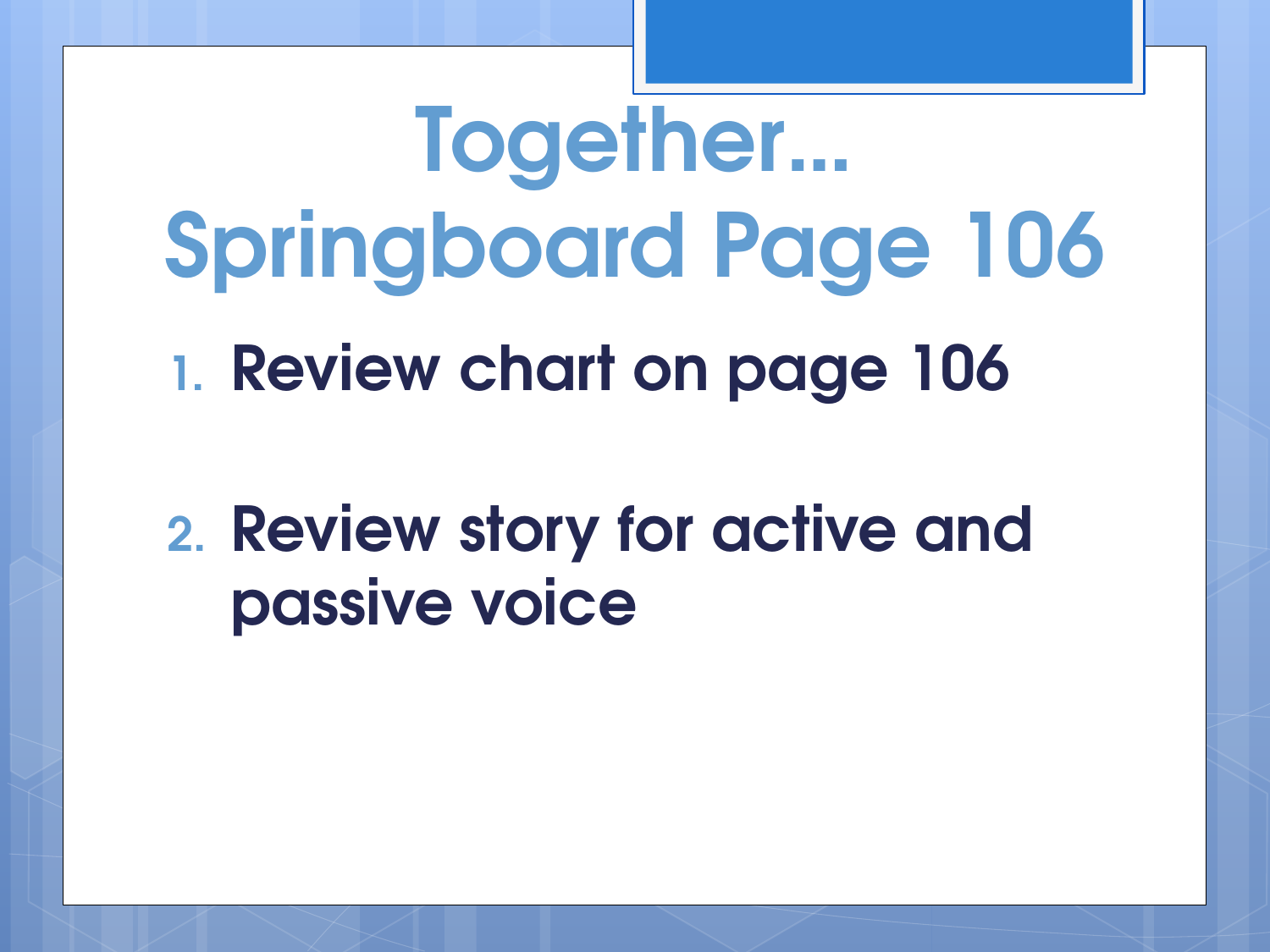

# Together… Springboard Page 106
Review chart on page 106
Review story for active and passive voice